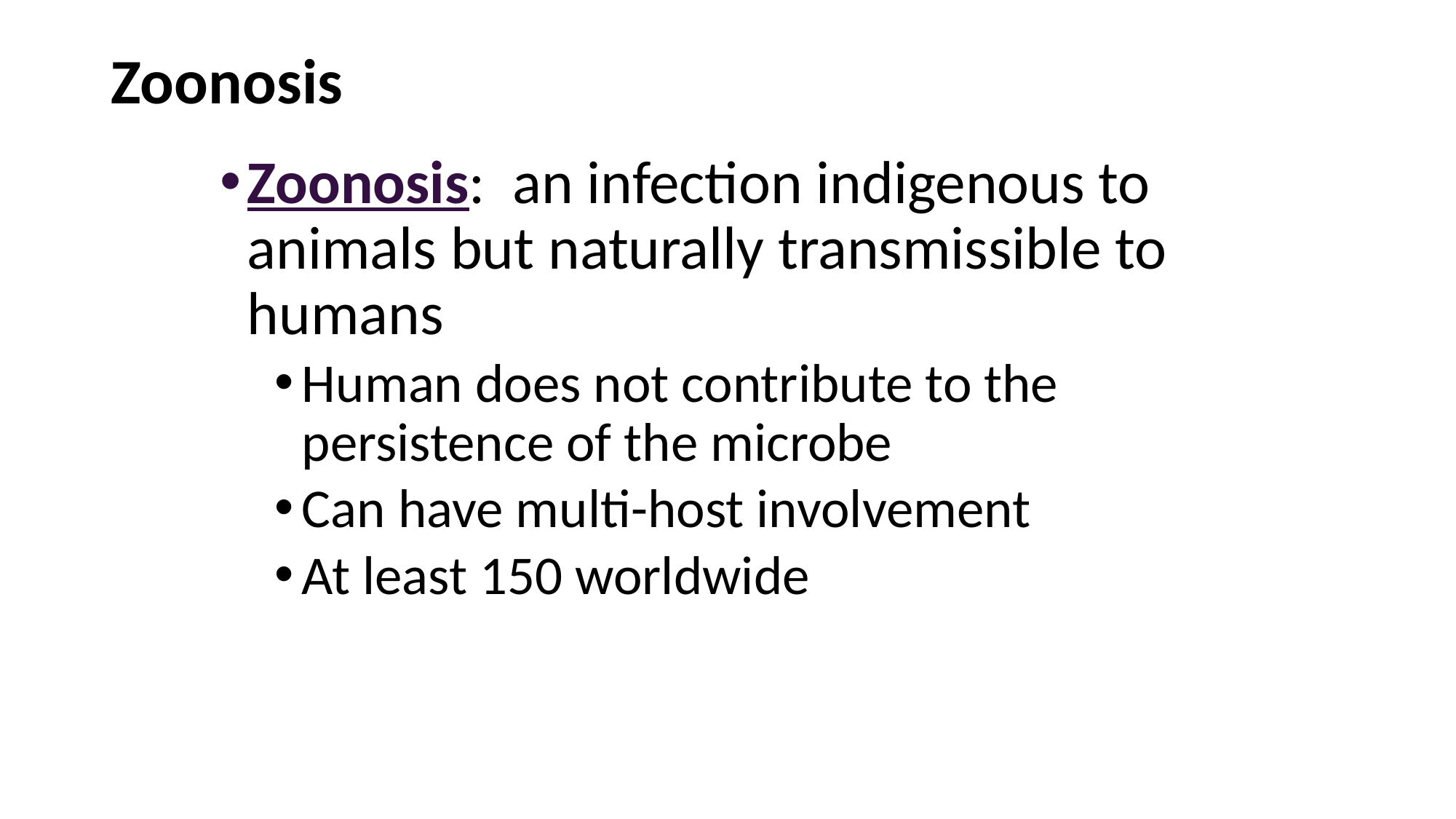

# Zoonosis
Zoonosis:  an infection indigenous to animals but naturally transmissible to humans
Human does not contribute to the persistence of the microbe
Can have multi-host involvement
At least 150 worldwide